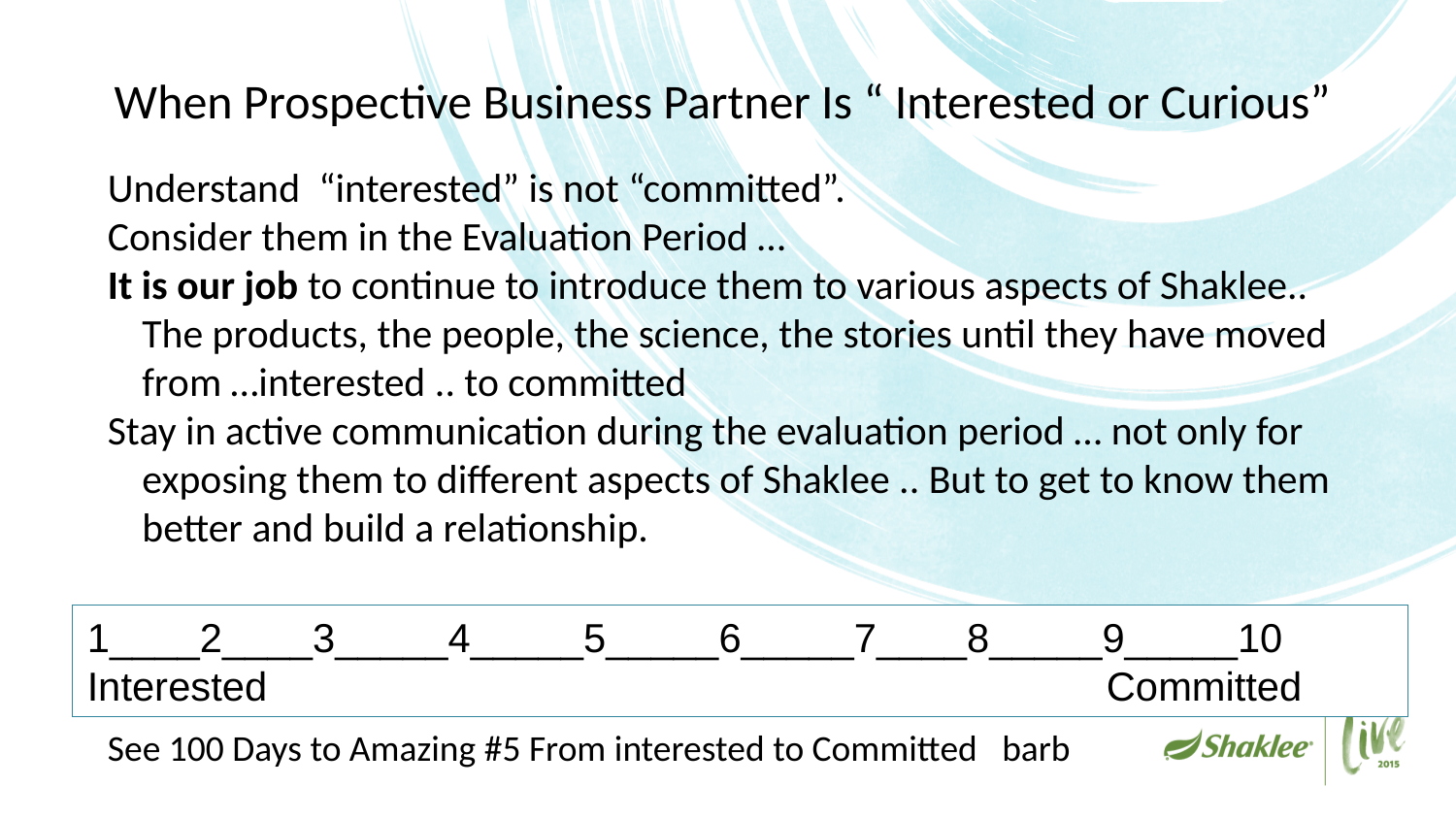

# When Prospective Business Partner Is “ Interested or Curious”
Understand  “interested” is not “committed”.
Consider them in the Evaluation Period …
It is our job to continue to introduce them to various aspects of Shaklee.. The products, the people, the science, the stories until they have moved from …interested .. to committed
Stay in active communication during the evaluation period … not only for exposing them to different aspects of Shaklee .. But to get to know them better and build a relationship.

See 100 Days to Amazing #5 From interested to Committed   barb

1____2____3_____4_____5_____6_____7____8_____9_____10 Interested 						Committed